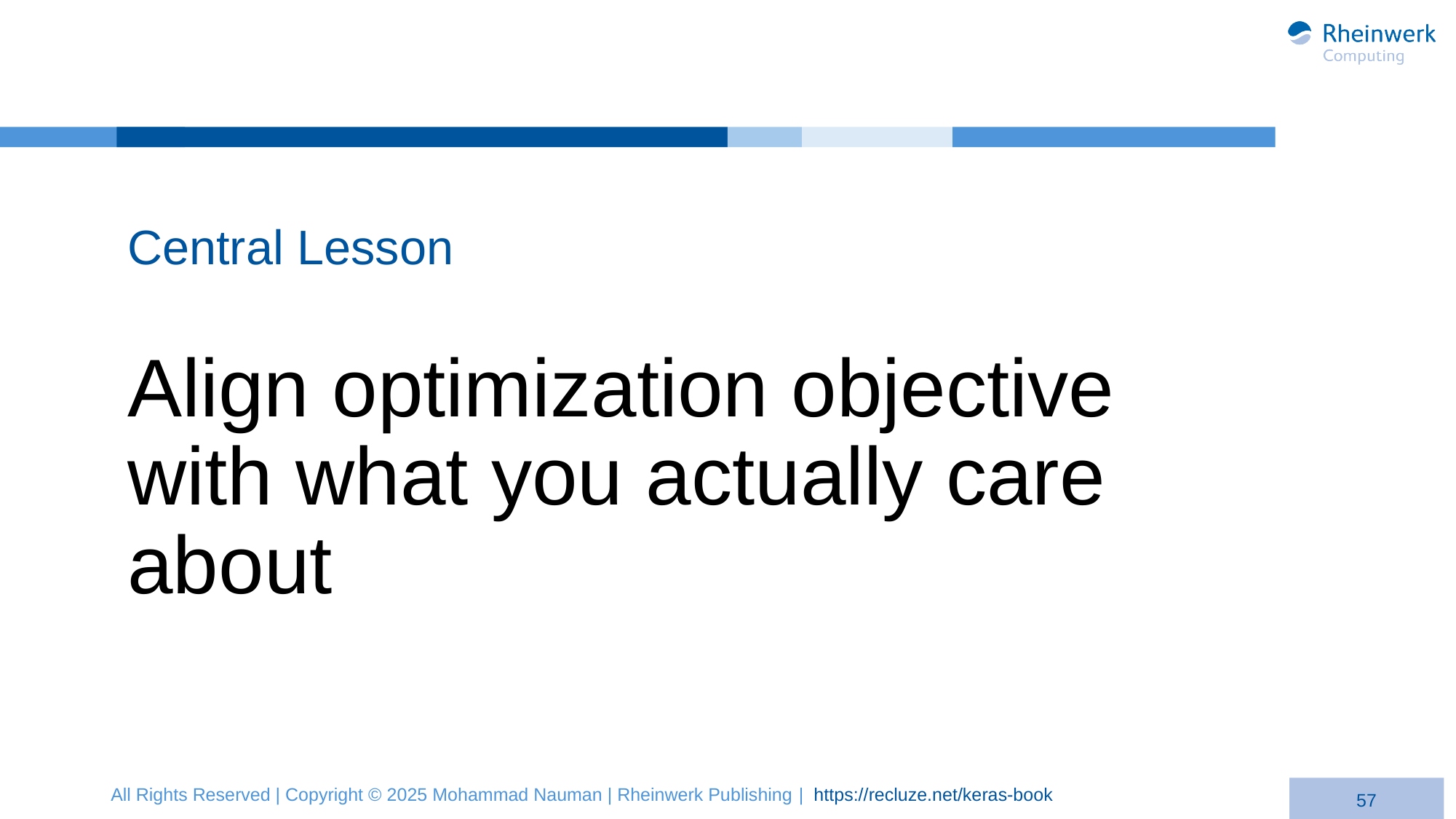

Central Lesson
# Align optimization objective with what you actually care about